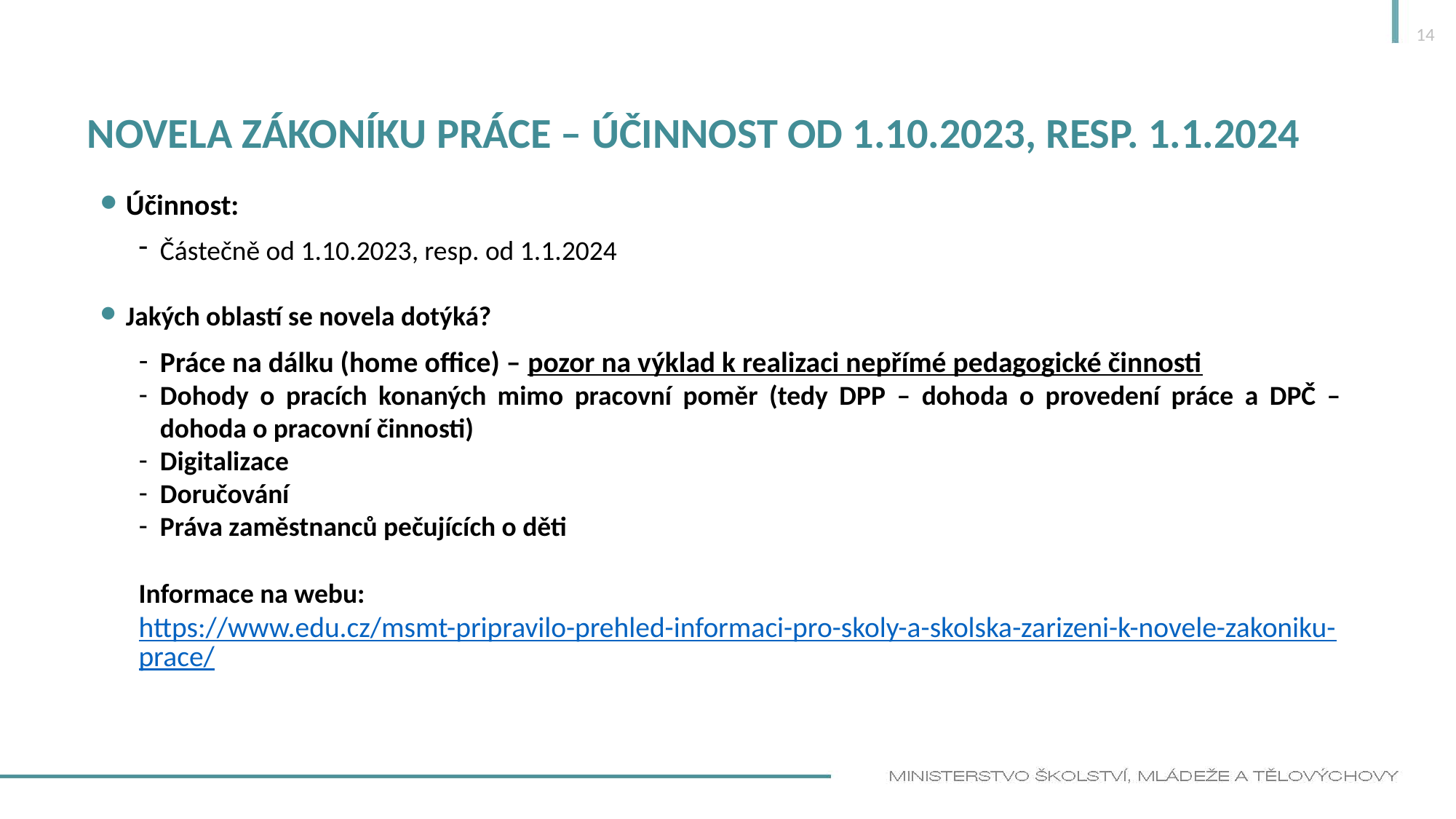

14
# Novela zákoníku práce – účinnost od 1.10.2023, resp. 1.1.2024
Účinnost:
Částečně od 1.10.2023, resp. od 1.1.2024

Jakých oblastí se novela dotýká?
Práce na dálku (home office) – pozor na výklad k realizaci nepřímé pedagogické činnosti
Dohody o pracích konaných mimo pracovní poměr (tedy DPP – dohoda o provedení práce a DPČ – dohoda o pracovní činnosti)
Digitalizace
Doručování
Práva zaměstnanců pečujících o děti

Informace na webu:
https://www.edu.cz/msmt-pripravilo-prehled-informaci-pro-skoly-a-skolska-zarizeni-k-novele-zakoniku-prace/